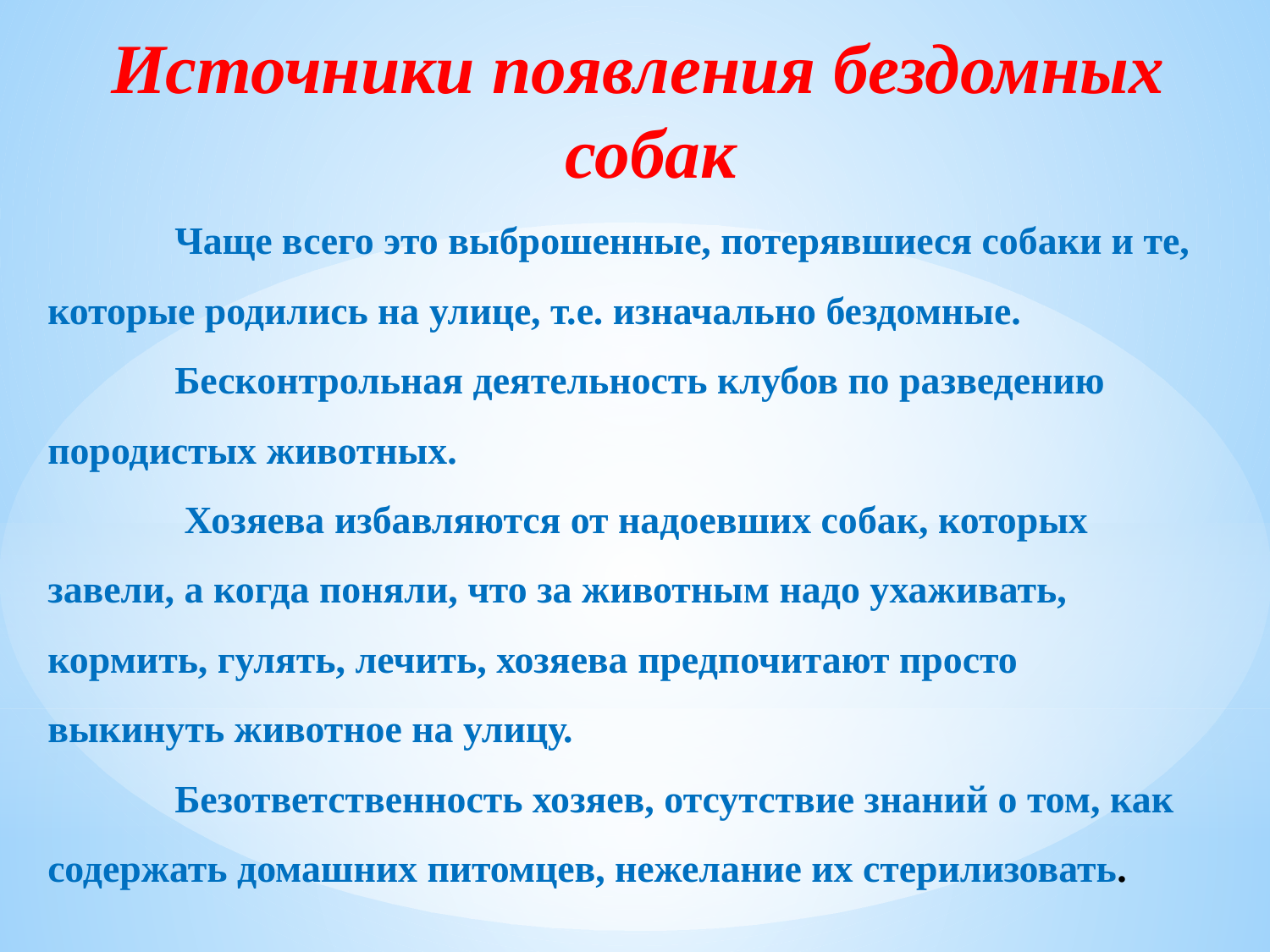

Источники появления бездомных собак
# Чаще всего это выброшенные, потерявшиеся собаки и те, которые родились на улице, т.е. изначально бездомные. Бесконтрольная деятельность клубов по разведению породистых животных. Хозяева избавляются от надоевших собак, которых завели, а когда поняли, что за животным надо ухаживать, кормить, гулять, лечить, хозяева предпочитают просто выкинуть животное на улицу. Безответственность хозяев, отсутствие знаний о том, как содержать домашних питомцев, нежелание их стерилизовать.